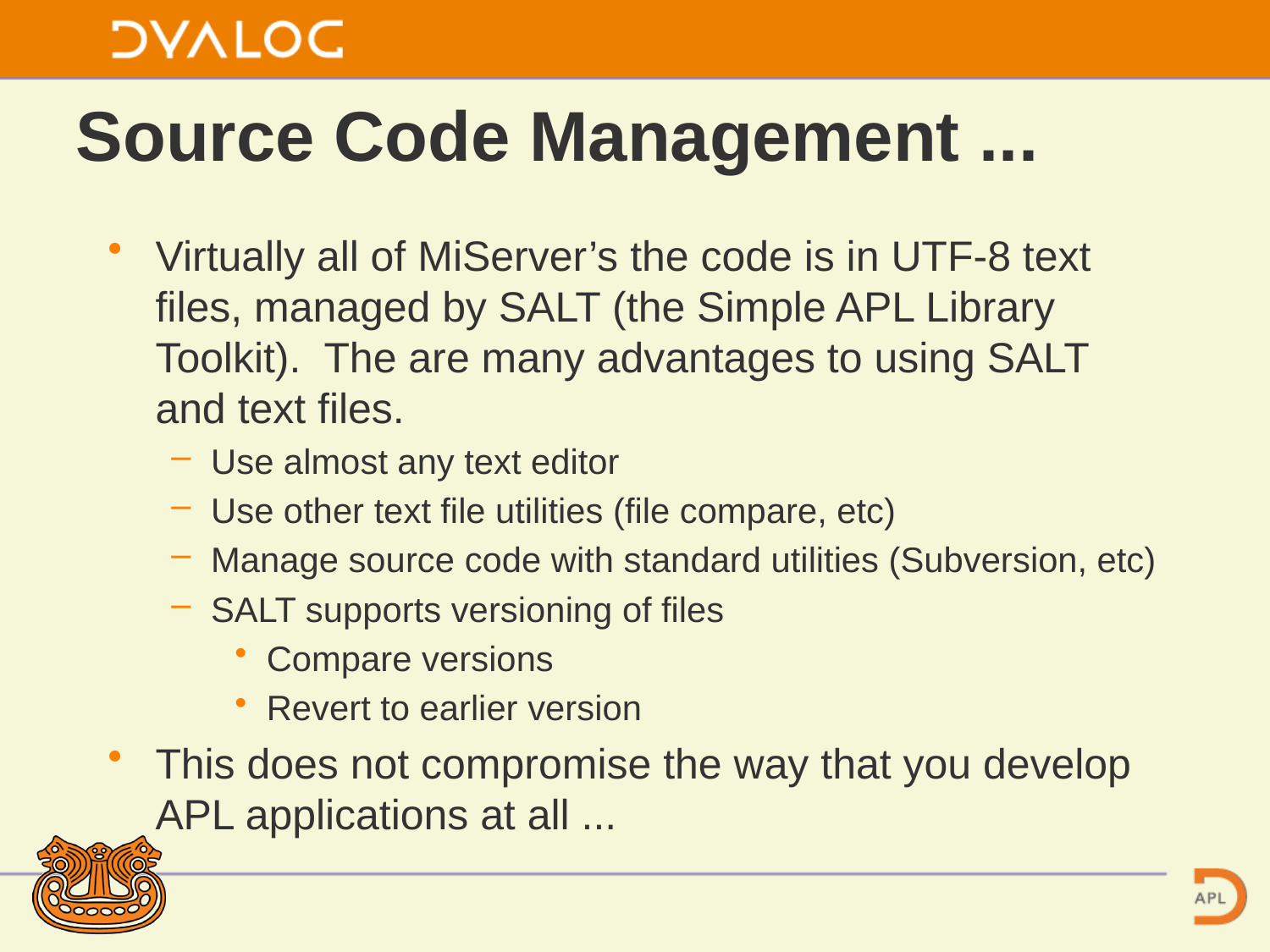

# Source Code Management ...
Virtually all of MiServer’s the code is in UTF-8 text files, managed by SALT (the Simple APL Library Toolkit).  The are many advantages to using SALT and text files.
Use almost any text editor
Use other text file utilities (file compare, etc)
Manage source code with standard utilities (Subversion, etc)
SALT supports versioning of files
Compare versions
Revert to earlier version
This does not compromise the way that you develop APL applications at all ...